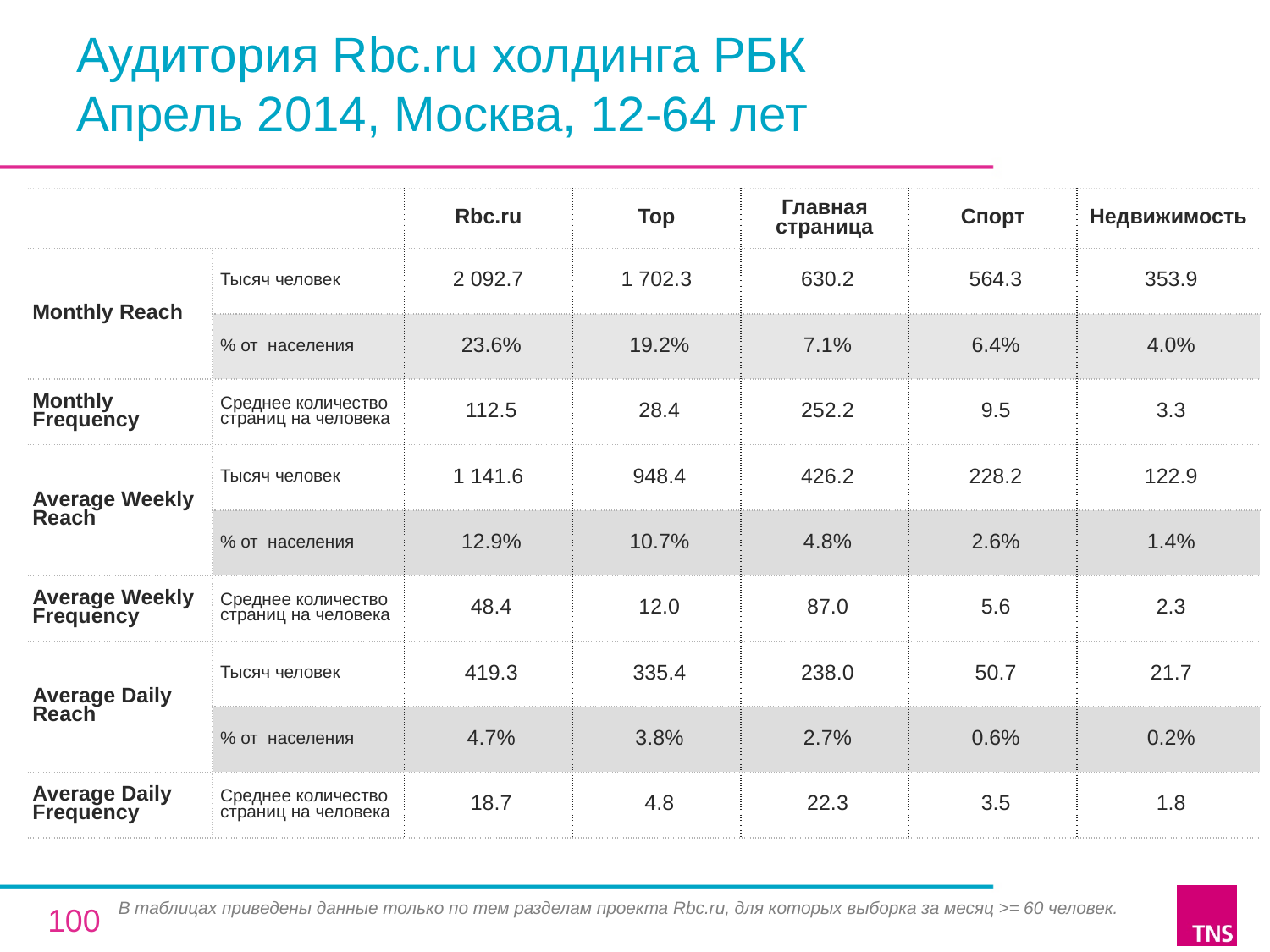

# Аудитория Rbc.ru холдинга РБК Апрель 2014, Москва, 12-64 лет
|  |  | Rbc.ru | Top | Главная страница | Спорт | Недвижимость |
| --- | --- | --- | --- | --- | --- | --- |
| Monthly Reach | Тысяч человек | 2 092.7 | 1 702.3 | 630.2 | 564.3 | 353.9 |
|  | % от населения | 23.6% | 19.2% | 7.1% | 6.4% | 4.0% |
| Monthly Frequency | Среднее количество страниц на человека | 112.5 | 28.4 | 252.2 | 9.5 | 3.3 |
| Average Weekly Reach | Тысяч человек | 1 141.6 | 948.4 | 426.2 | 228.2 | 122.9 |
|  | % от населения | 12.9% | 10.7% | 4.8% | 2.6% | 1.4% |
| Average Weekly Frequency | Среднее количество страниц на человека | 48.4 | 12.0 | 87.0 | 5.6 | 2.3 |
| Average Daily Reach | Тысяч человек | 419.3 | 335.4 | 238.0 | 50.7 | 21.7 |
|  | % от населения | 4.7% | 3.8% | 2.7% | 0.6% | 0.2% |
| Average Daily Frequency | Среднее количество страниц на человека | 18.7 | 4.8 | 22.3 | 3.5 | 1.8 |
В таблицах приведены данные только по тем разделам проекта Rbc.ru, для которых выборка за месяц >= 60 человек.
100